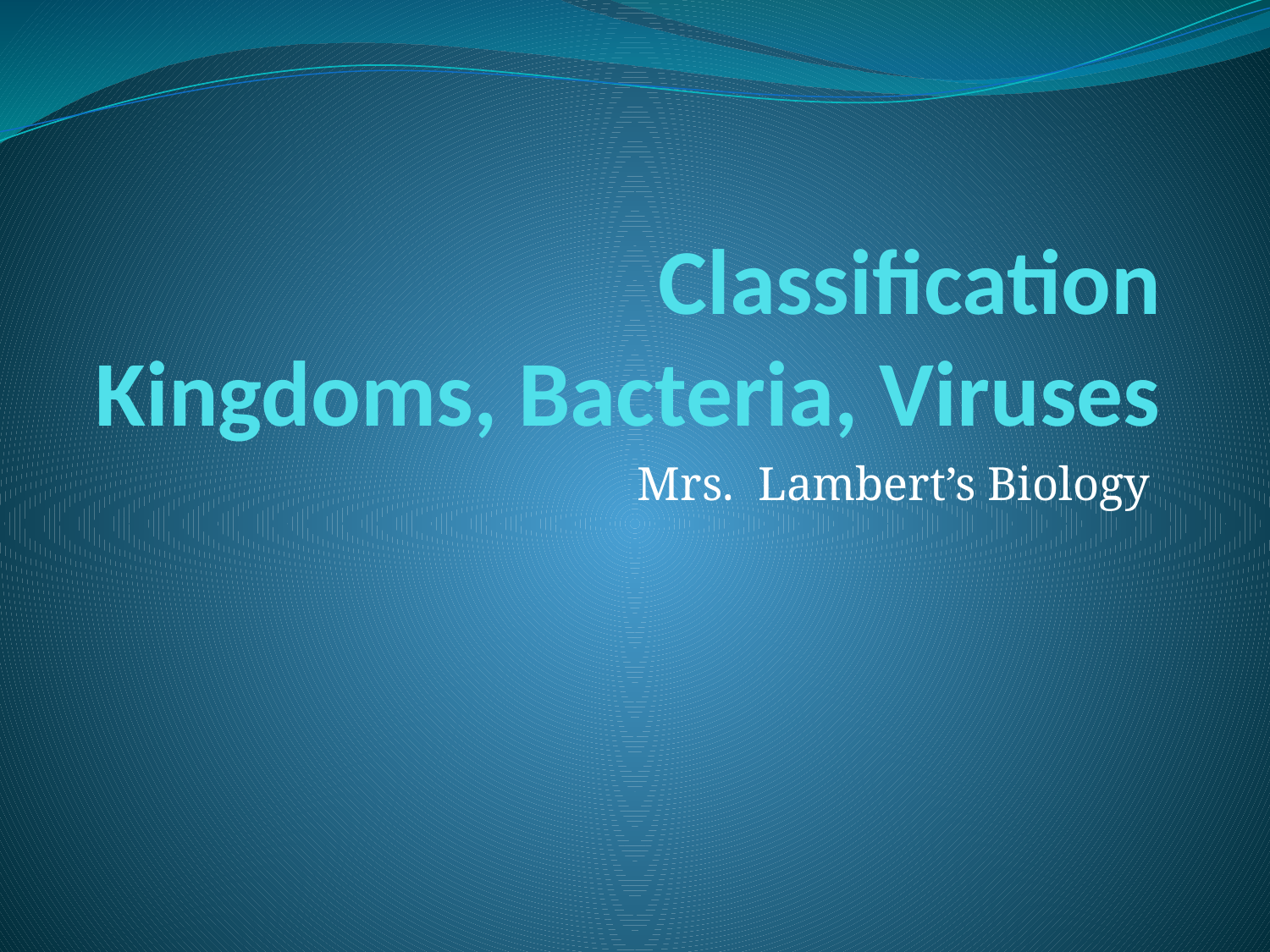

# Classification Kingdoms, Bacteria, Viruses
Mrs.  Lambert’s Biology